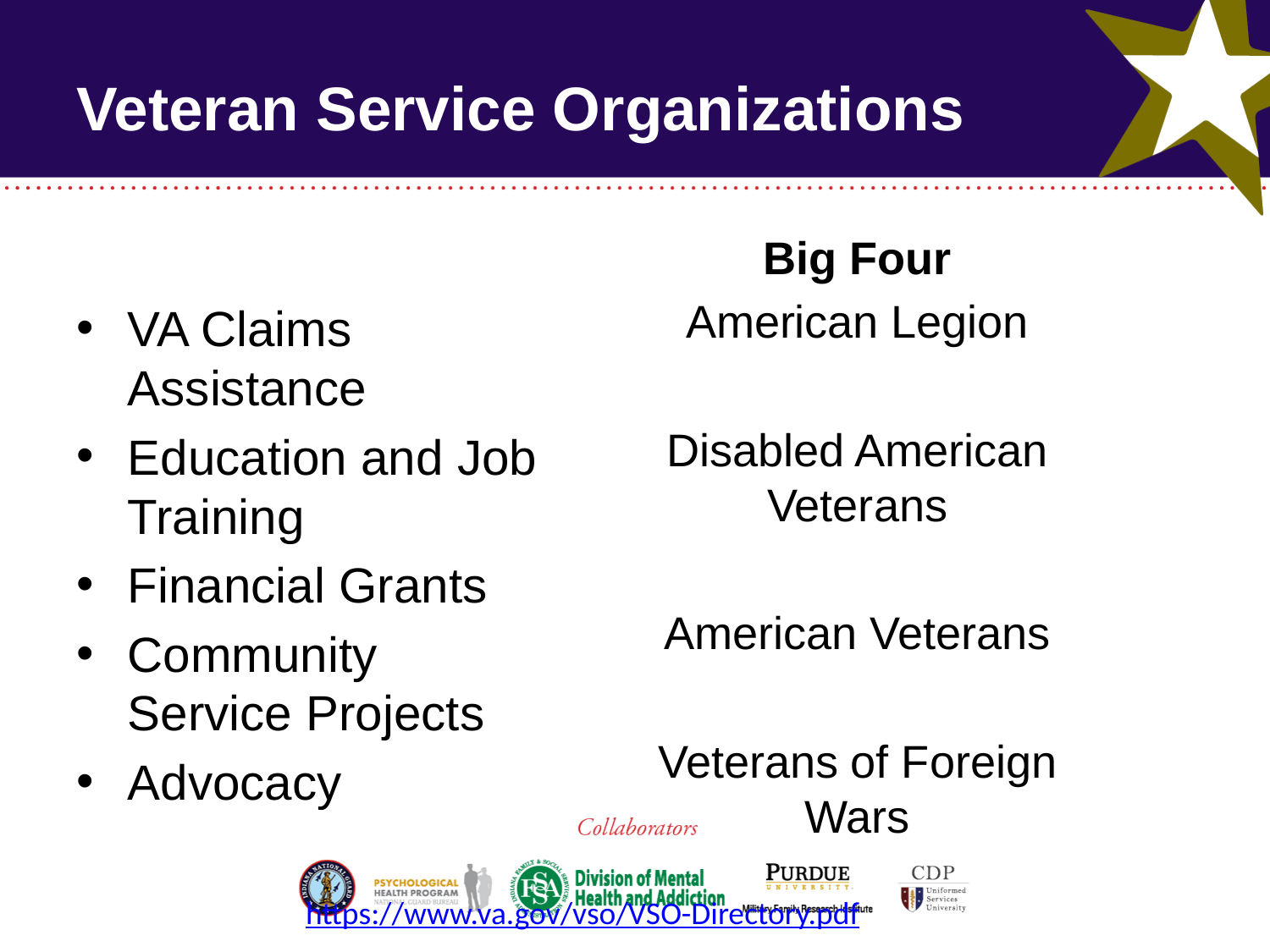

# Veteran Service Organizations

VA Claims Assistance
Education and Job Training
Financial Grants
Community Service Projects
Advocacy

Big Four
American Legion

Disabled American Veterans

American Veterans

Veterans of Foreign Wars
https://www.va.gov/vso/VSO-Directory.pdf